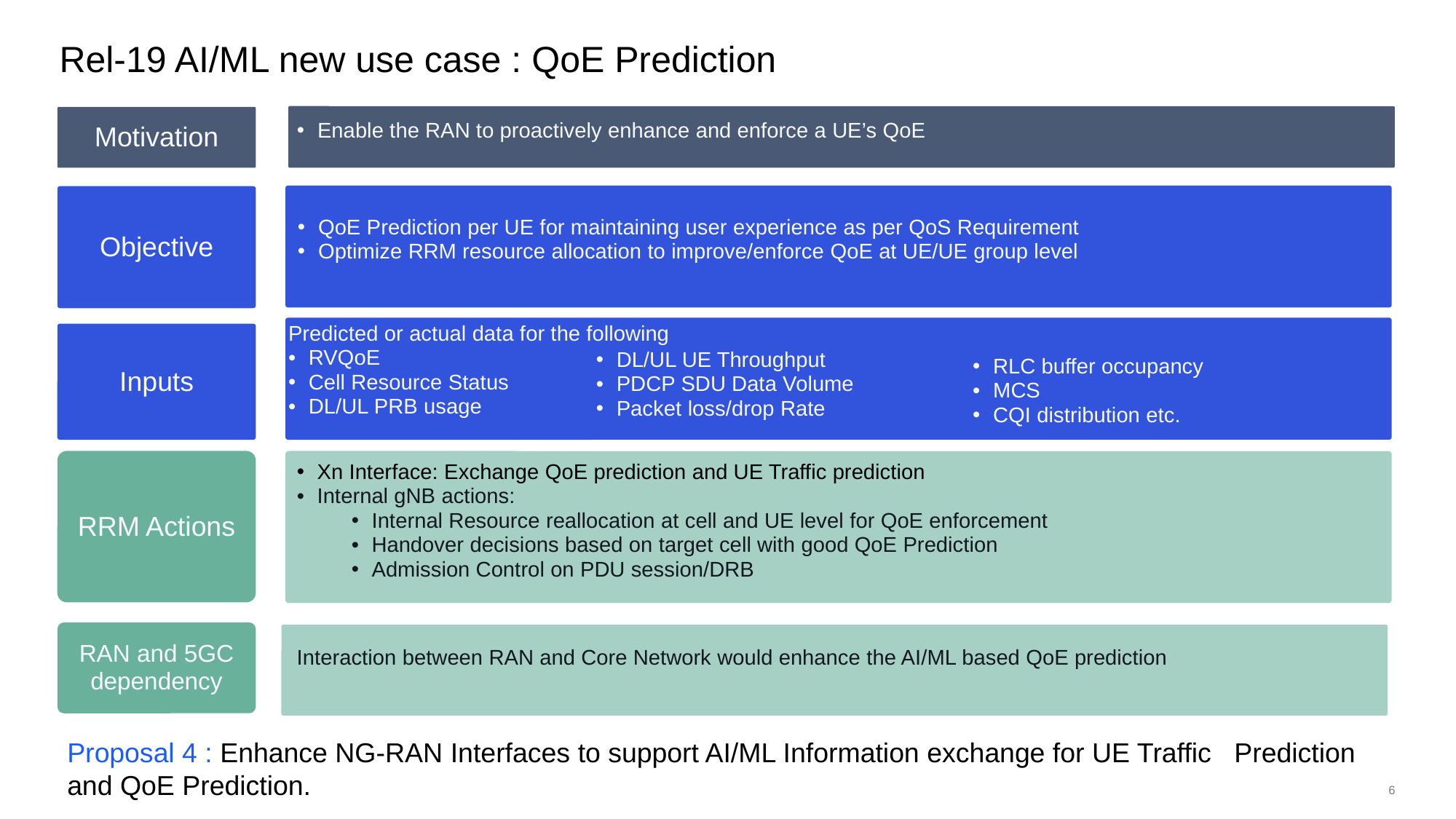

Rel-19 AI/ML new use case : QoE Prediction

Motivation
Enable the RAN to proactively enhance and enforce a UE’s QoE

Objective
QoE Prediction per UE for maintaining user experience as per QoS Requirement
Optimize RRM resource allocation to improve/enforce QoE at UE/UE group level

Predicted or actual data for the following
RVQoE
Cell Resource Status
DL/UL PRB usage
Inputs
DL/UL UE Throughput
PDCP SDU Data Volume
Packet loss/drop Rate

RLC buffer occupancy
MCS
CQI distribution etc.
RRM Actions

Xn Interface: Exchange QoE prediction and UE Traffic prediction
Internal gNB actions:
Internal Resource reallocation at cell and UE level for QoE enforcement
Handover decisions based on target cell with good QoE Prediction
Admission Control on PDU session/DRB
RAN and 5GC dependency

Interaction between RAN and Core Network would enhance the AI/ML based QoE prediction
Proposal 4 : Enhance NG-RAN Interfaces to support AI/ML Information exchange for UE Traffic   Prediction and QoE Prediction.